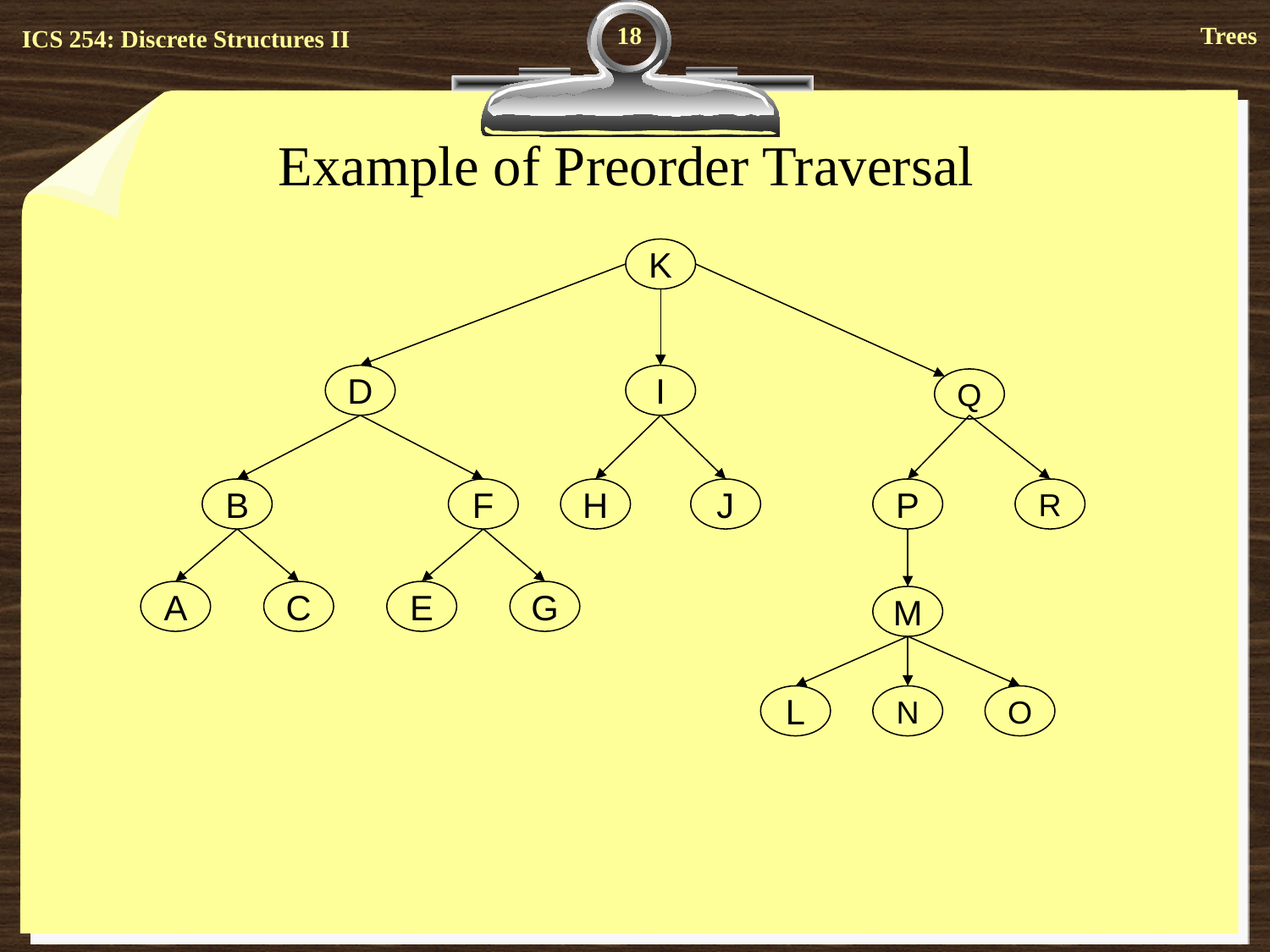

18
# Example of Preorder Traversal
K
D
I
Q
B
F
H
J
P
R
A
C
E
G
M
L
N
O